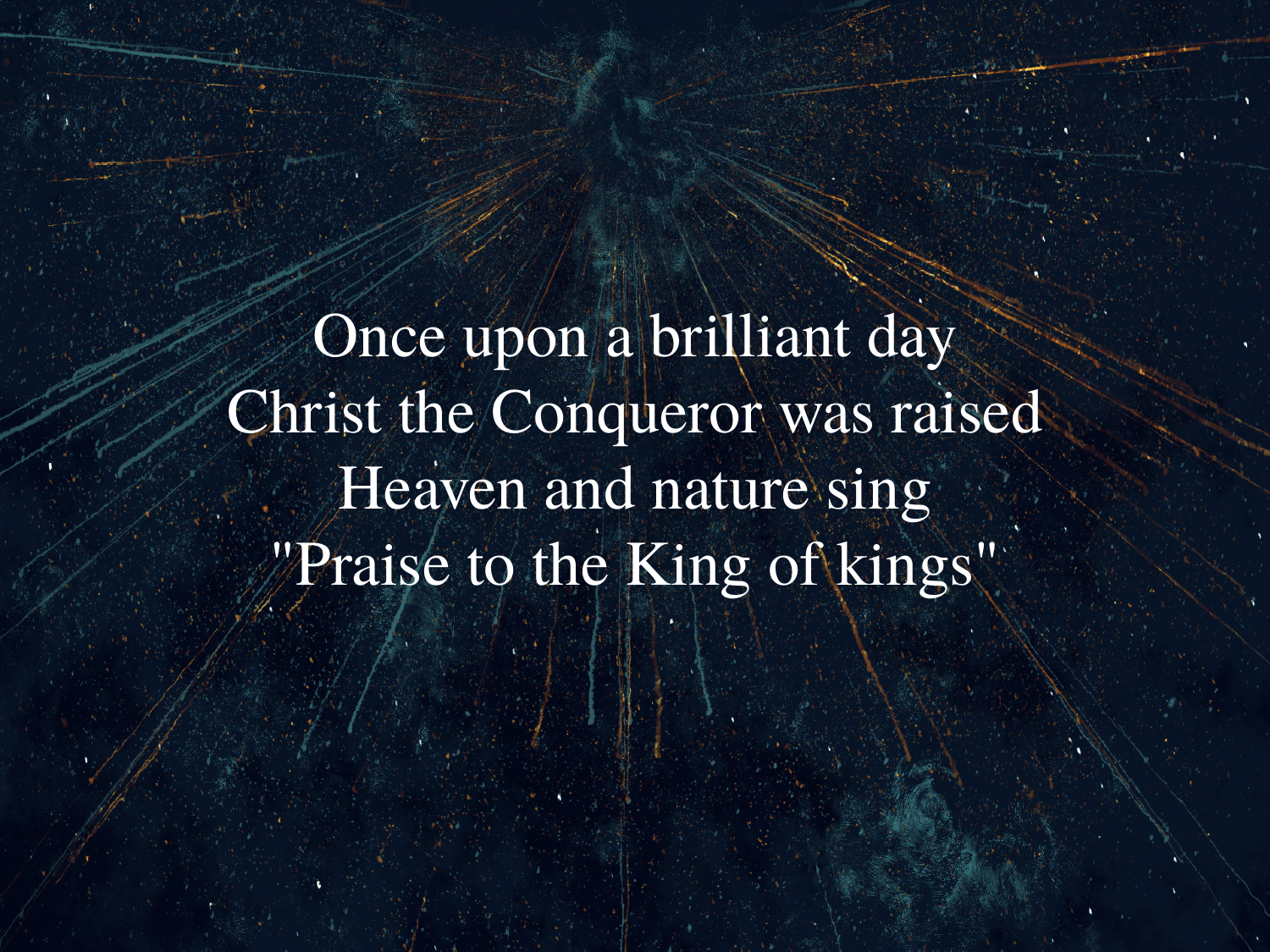

# Once upon a brilliant day Christ the Conqueror was raised Heaven and nature sing "Praise to the King of kings"